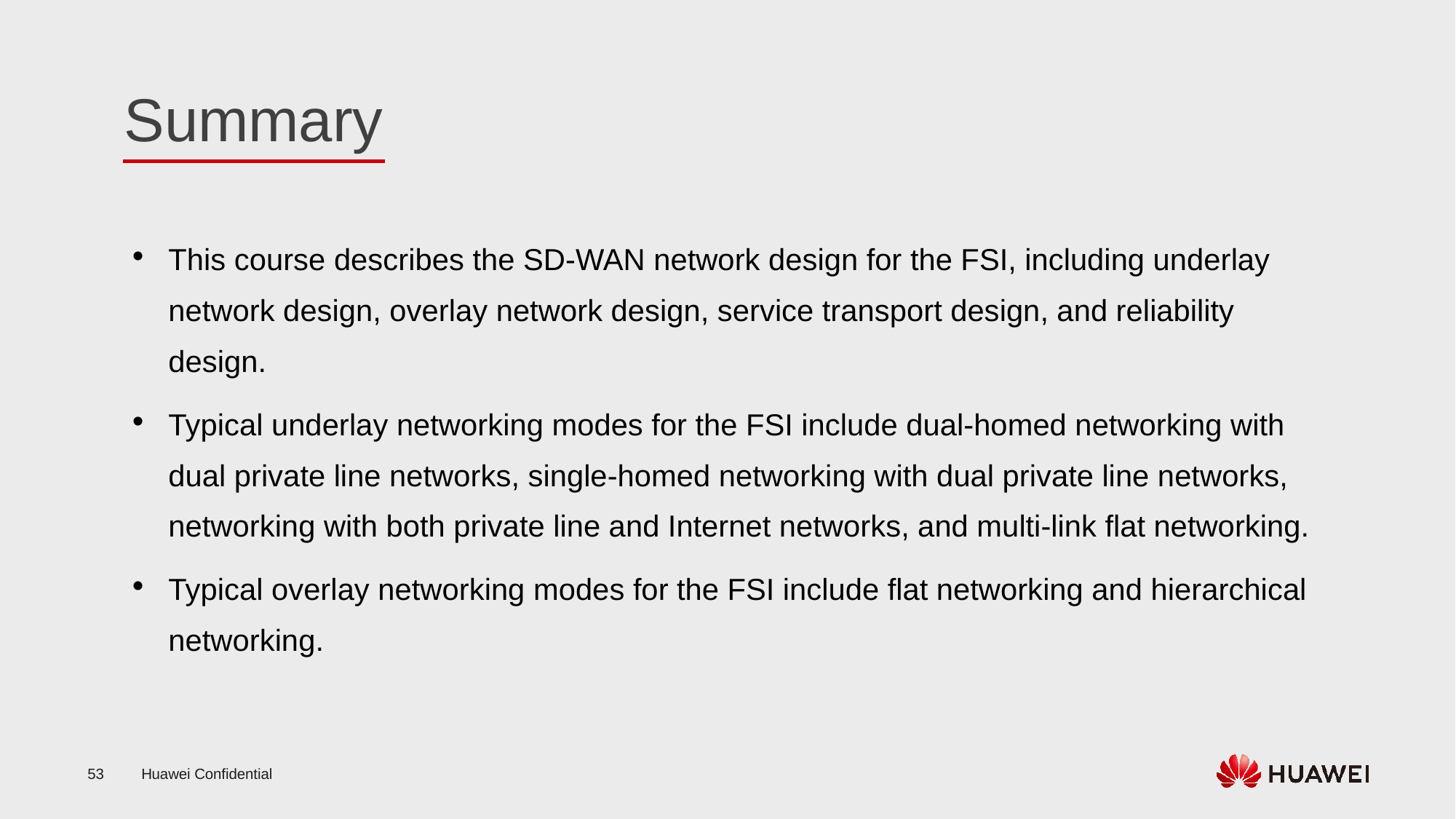

This course describes the SD-WAN network design for the FSI, including underlay network design, overlay network design, service transport design, and reliability design.
Typical underlay networking modes for the FSI include dual-homed networking with dual private line networks, single-homed networking with dual private line networks, networking with both private line and Internet networks, and multi-link flat networking.
Typical overlay networking modes for the FSI include flat networking and hierarchical networking.